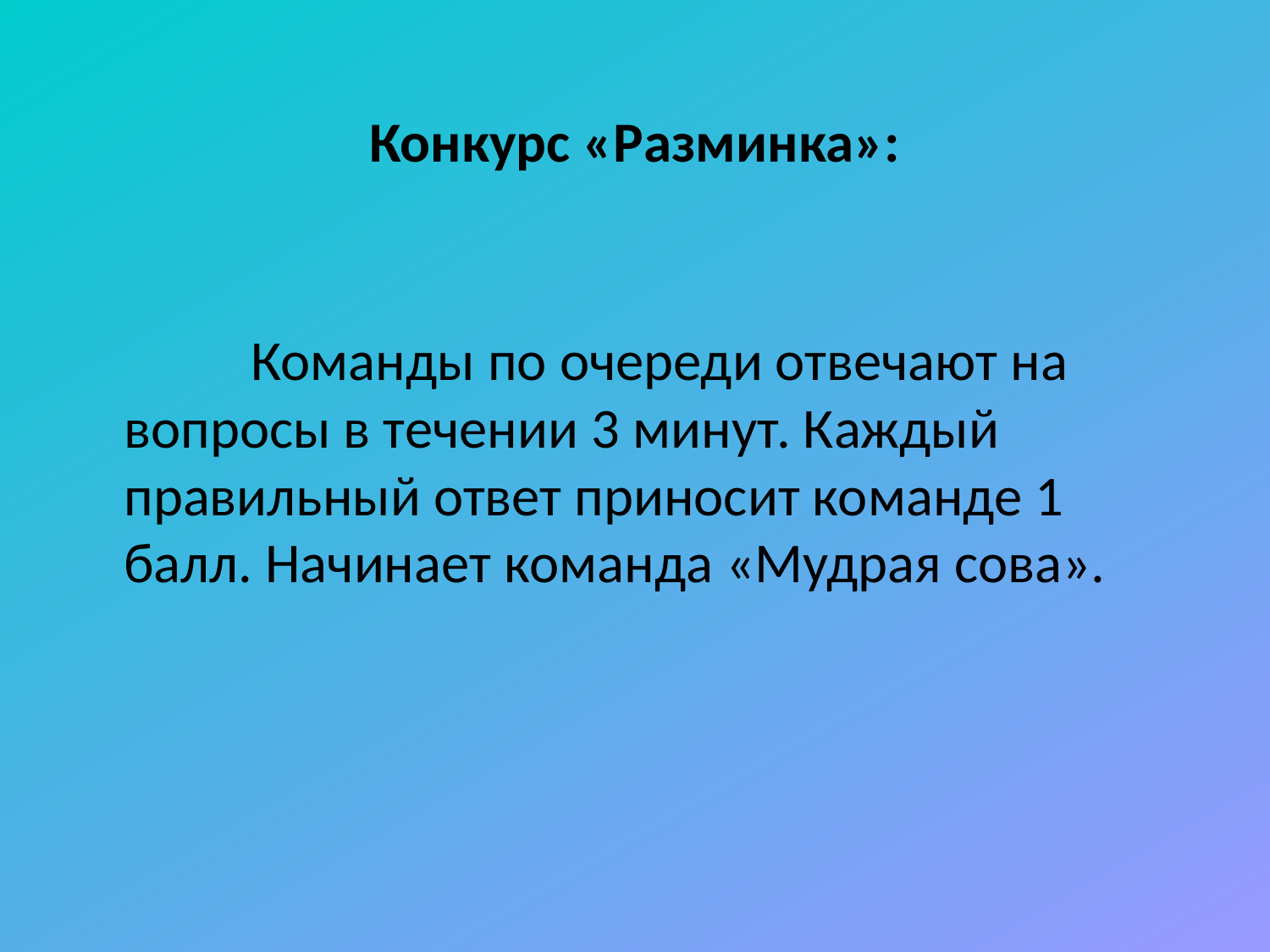

# Конкурс «Разминка»:
		Команды по очереди отвечают на вопросы в течении 3 минут. Каждый правильный ответ приносит команде 1 балл. Начинает команда «Мудрая сова».